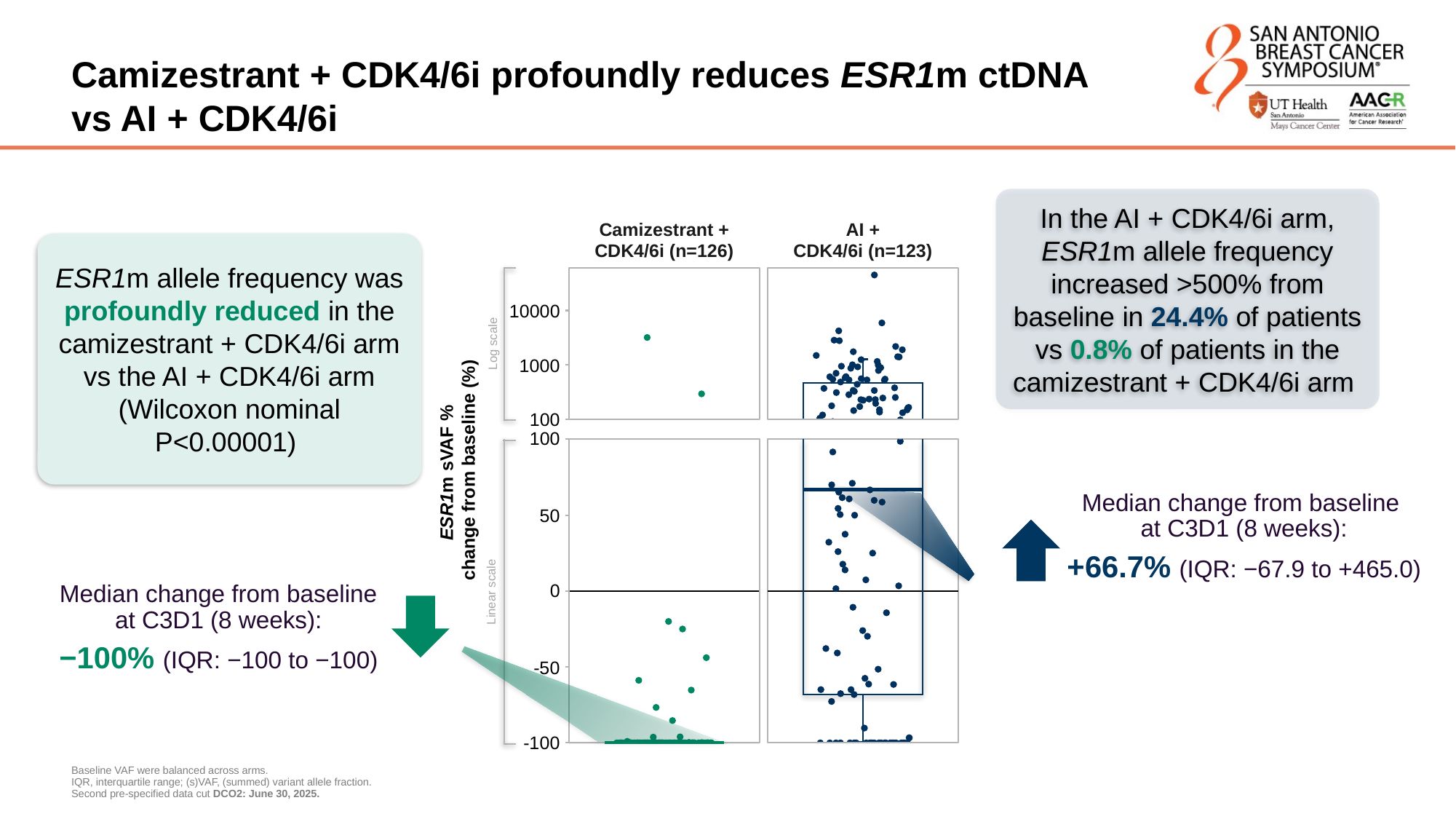

Camizestrant + CDK4/6i profoundly reduces ESR1m ctDNA
vs AI + CDK4/6i
In the AI + CDK4/6i arm, ESR1m allele frequency increased >500% from baseline in 24.4% of patients vs 0.8% of patients in the camizestrant + CDK4/6i arm
Camizestrant +
CDK4/6i (n=126)
AI +
CDK4/6i (n=123)
ESR1m allele frequency was profoundly reduced in the camizestrant + CDK4/6i arm vs the AI + CDK4/6i arm (Wilcoxon nominal P<0.00001)

10000

Log scale

1000

100

100

ESR1m sVAF %
change from baseline (%)
Median change from baseline
at C3D1 (8 weeks):
+66.7% (IQR: −67.9 to +465.0)

50

0
Median change from baseline at C3D1 (8 weeks):
−100% (IQR: −100 to −100)
Linear scale

-50

-100
Baseline VAF were balanced across arms.
IQR, interquartile range; (s)VAF, (summed) variant allele fraction.
Second pre-specified data cut DCO2: June 30, 2025.